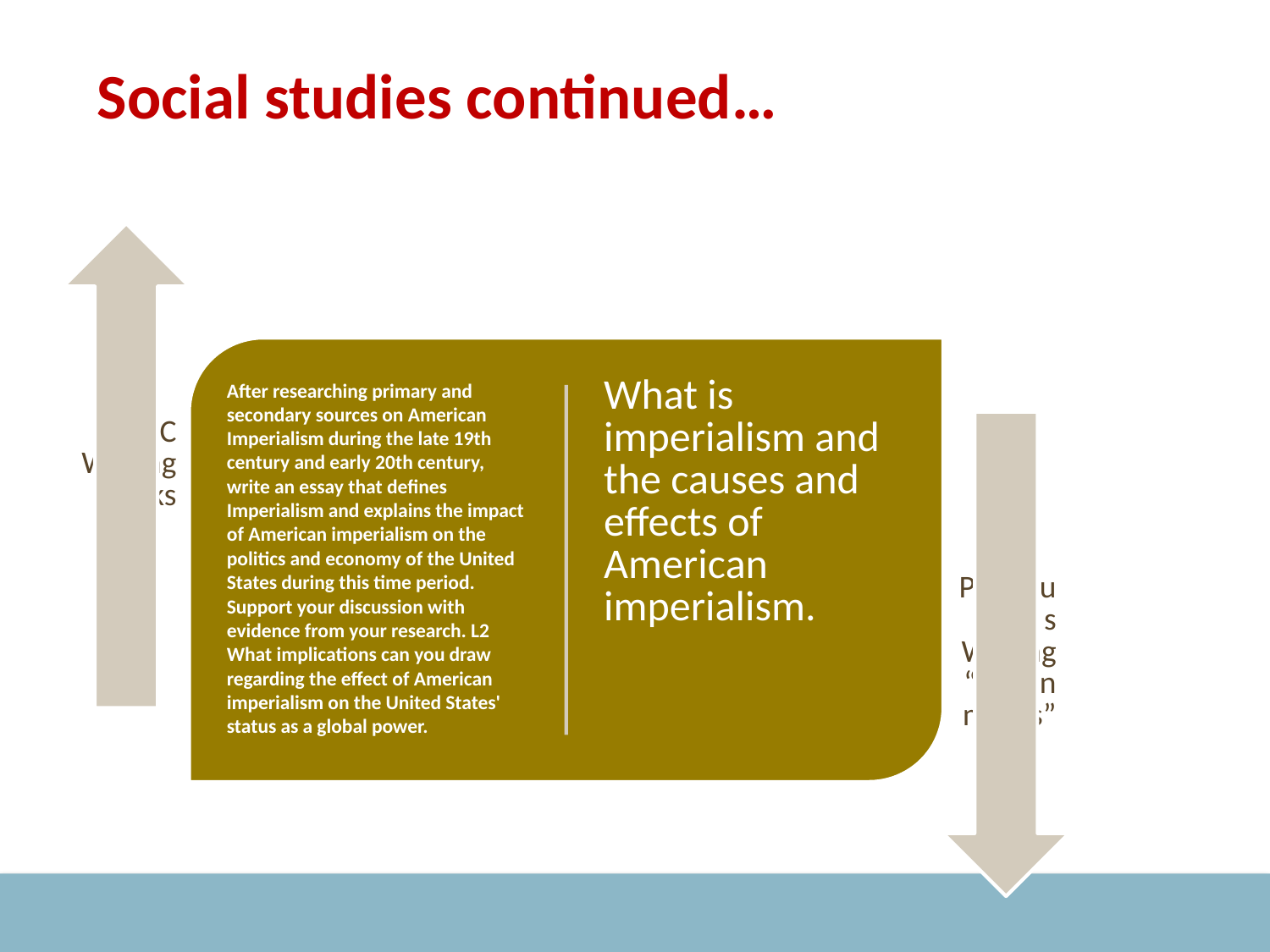

# Social studies continued…
LDC Writing Tasks
After researching primary and secondary sources on American Imperialism during the late 19th century and early 20th century, write an essay that defines Imperialism and explains the impact of American imperialism on the politics and economy of the United States during this time period.  Support your discussion with evidence from your research. L2 What implications can you draw regarding the effect of American imperialism on the United States' status as a global power.
Previous Writing “Assignments”
What is imperialism and the causes and effects of American imperialism.